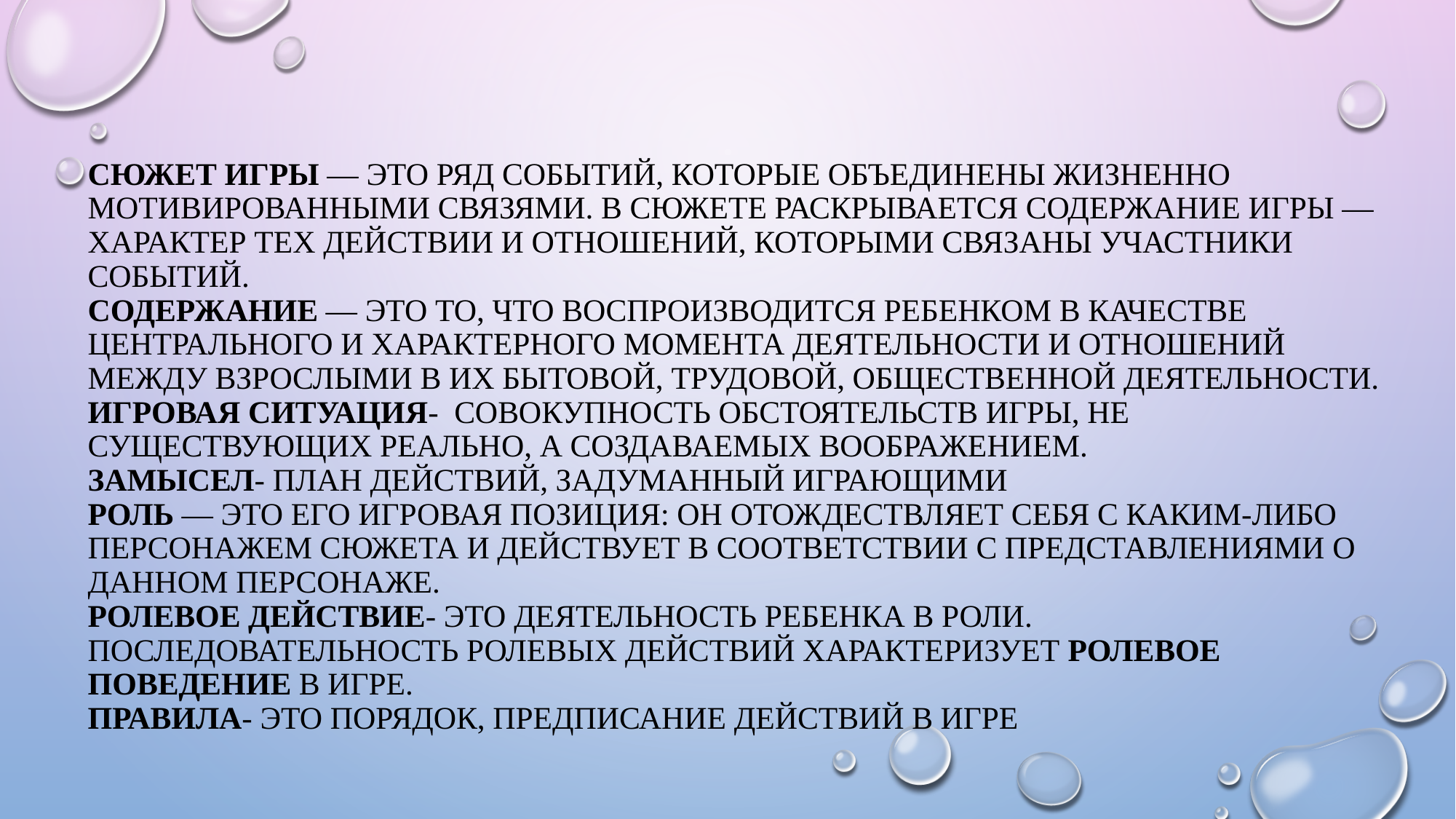

# Сюжет игры — это ряд событий, которые объединены жизненно мотивированными связями. В сюжете раскрывается содержание игры — характер тех действии и отношений, которыми связаны участники событий. Содержание — это то, что воспроизводится ребенком в качестве центрального и характерного момента деятельности и отношений между взрослыми в их бытовой, трудовой, общественной деятельности. Игровая ситуация-  совокупность обстоятельств игры, не существующих реально, а создаваемых воображением. Замысел- план действий, задуманный играющими Роль — это его игровая позиция: он отождествляет себя с каким-либо персонажем сюжета и действует в соответствии с представлениями о данном персонаже. Ролевое действие- это деятельность ребенка в роли. Последовательность ролевых действий характеризует ролевое поведение в игре. Правила- это порядок, предписание действий в игре